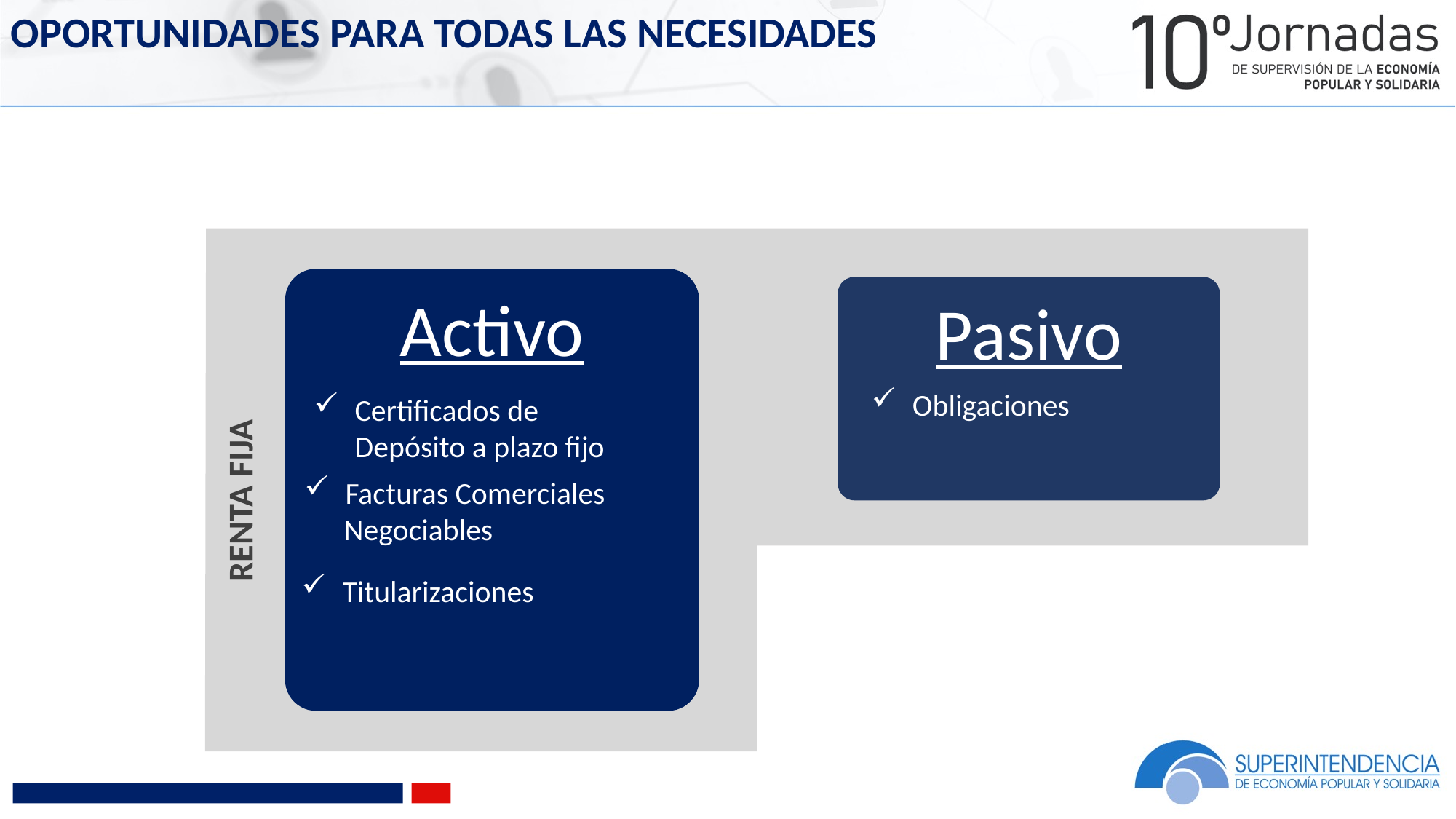

OPORTUNIDADES PARA TODAS LAS NECESIDADES

Activo
Pasivo
Obligaciones
Certificados de Depósito a plazo fijo
RENTA FIJA
Facturas Comerciales
 Negociables
Titularizaciones
Acciones